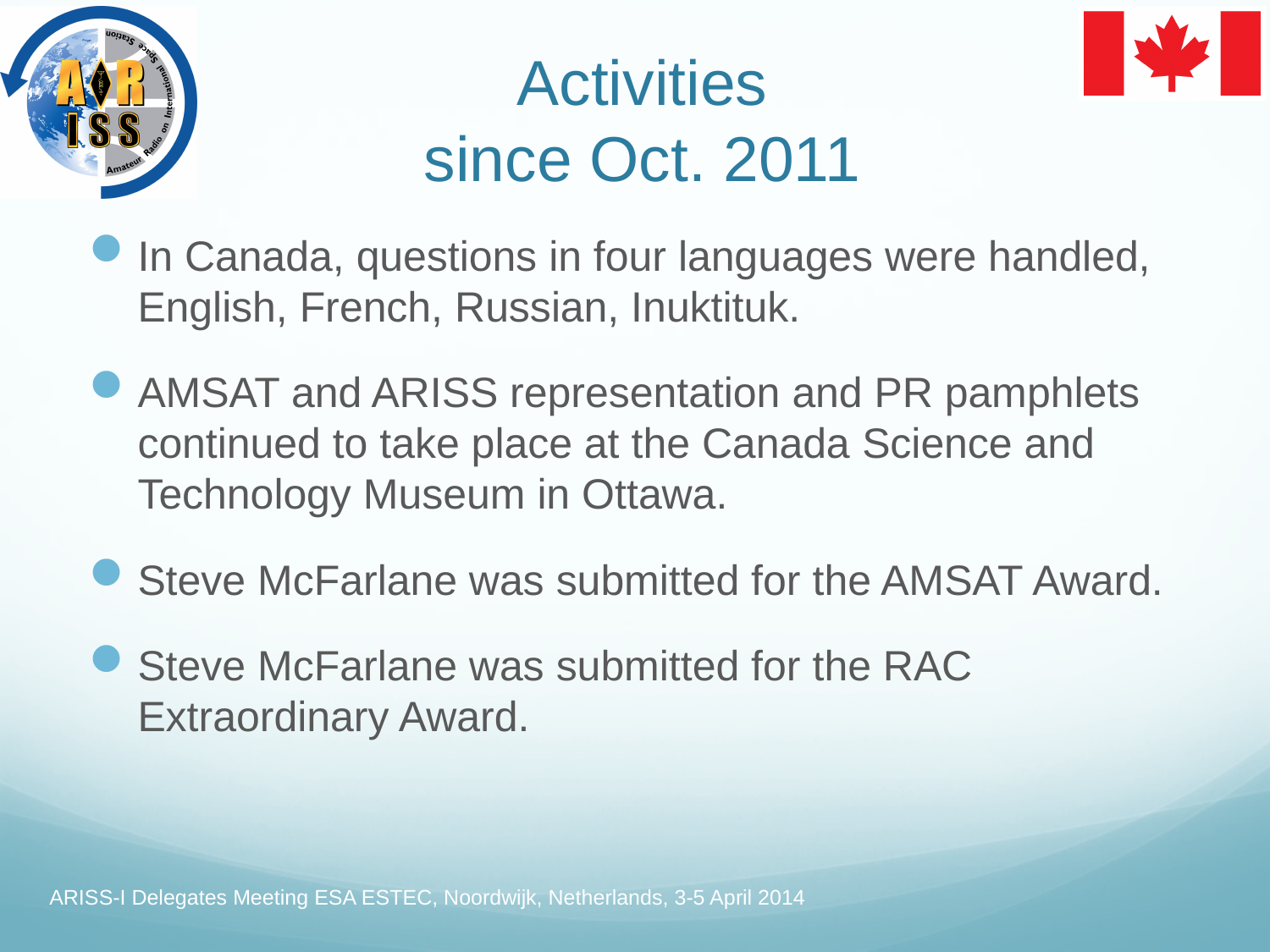

# Activities since Oct. 2011
In Canada, questions in four languages were handled, English, French, Russian, Inuktituk.
AMSAT and ARISS representation and PR pamphlets continued to take place at the Canada Science and Technology Museum in Ottawa.
Steve McFarlane was submitted for the AMSAT Award.
Steve McFarlane was submitted for the RAC Extraordinary Award.
ARISS-I Delegates Meeting ESA ESTEC, Noordwijk, Netherlands, 3-5 April 2014